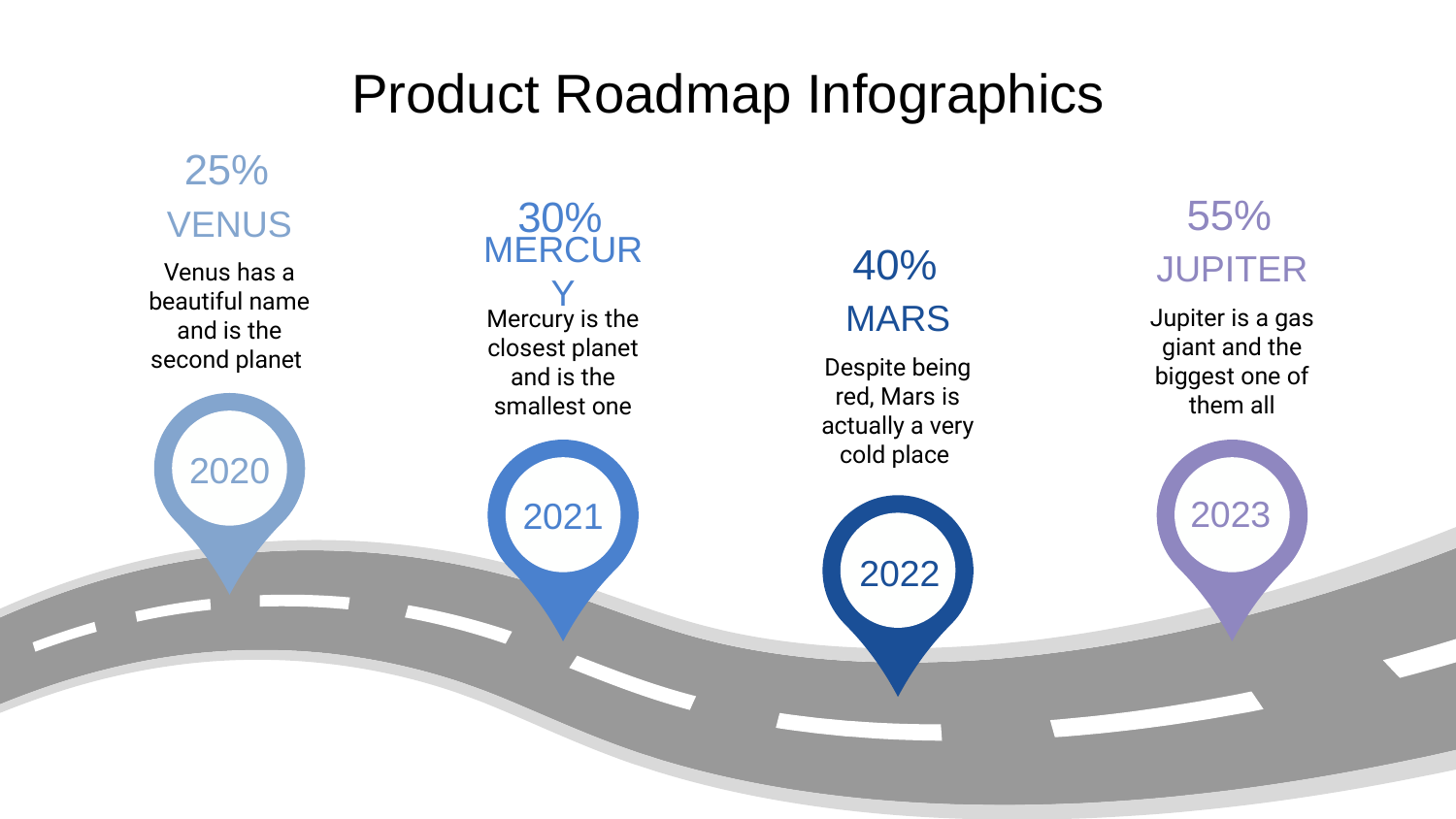

# Product Roadmap Infographics
25%
55%
30%
VENUS
40%
Venus has a beautiful name and is the second planet
JUPITER
MERCURY
Jupiter is a gas giant and the biggest one of them all
Mercury is the closest planet and is the smallest one
MARS
Despite being red, Mars is actually a very cold place

2020

2023
2021

2022